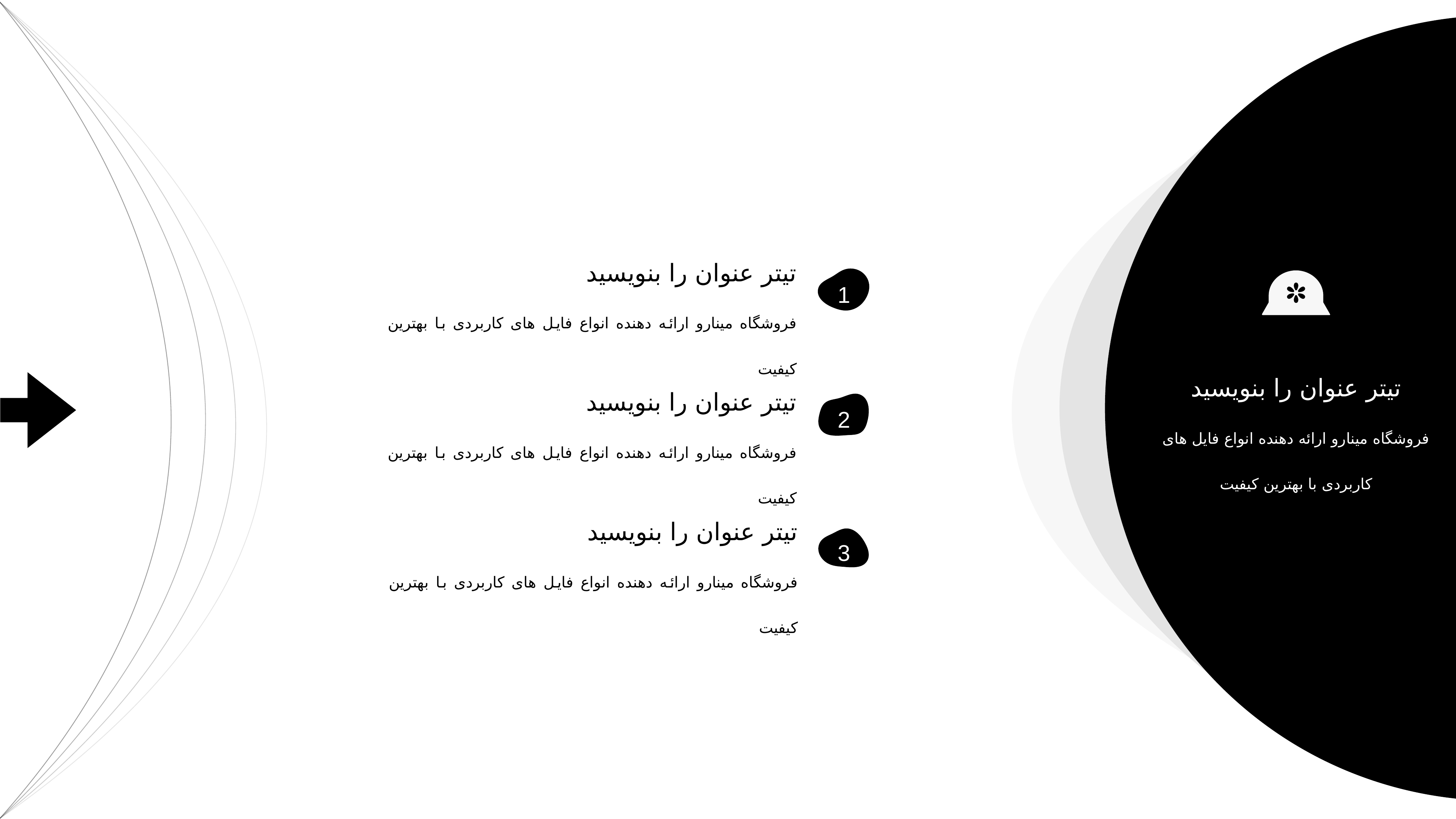

تیتر عنوان را بنویسید
فروشگاه مینارو ارائه دهنده انواع فایل های کاربردی با بهترین کیفیت

1

تیتر عنوان را بنویسید
فروشگاه مینارو ارائه دهنده انواع فایل های کاربردی با بهترین کیفیت
تیتر عنوان را بنویسید
فروشگاه مینارو ارائه دهنده انواع فایل های کاربردی با بهترین کیفیت

2
تیتر عنوان را بنویسید
فروشگاه مینارو ارائه دهنده انواع فایل های کاربردی با بهترین کیفیت

3